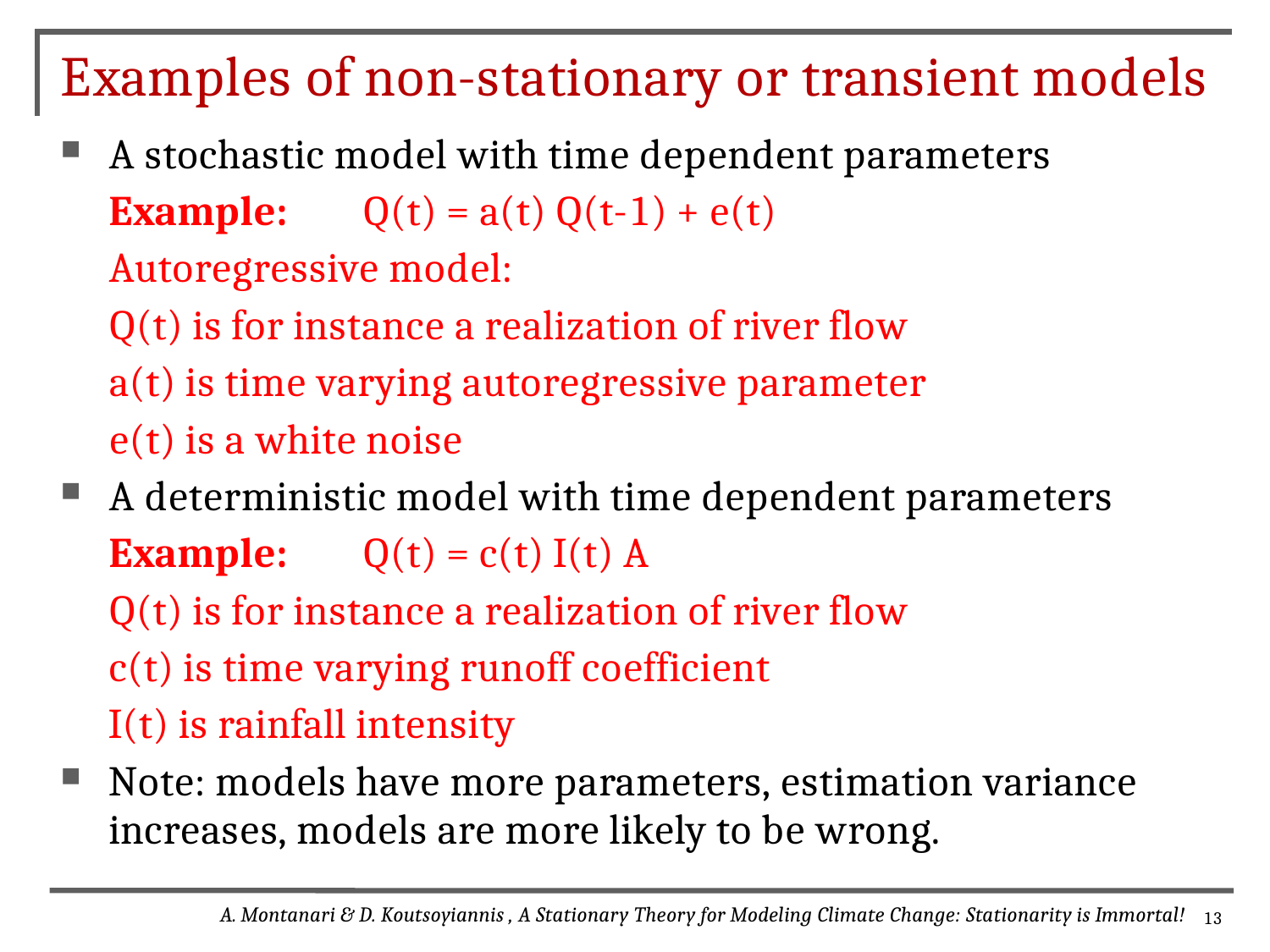

# Examples of non-stationary or transient models
A stochastic model with time dependent parameters
	Example:	Q(t) = a(t) Q(t-1) + e(t)
	Autoregressive model:
	Q(t) is for instance a realization of river flow
	a(t) is time varying autoregressive parameter
	e(t) is a white noise
A deterministic model with time dependent parameters
	Example:	Q(t) = c(t) I(t) A
	Q(t) is for instance a realization of river flow
	c(t) is time varying runoff coefficient
	I(t) is rainfall intensity
Note: models have more parameters, estimation variance increases, models are more likely to be wrong.

A. Montanari & D. Koutsoyiannis , A Stationary Theory for Modeling Climate Change: Stationarity is Immortal!
13